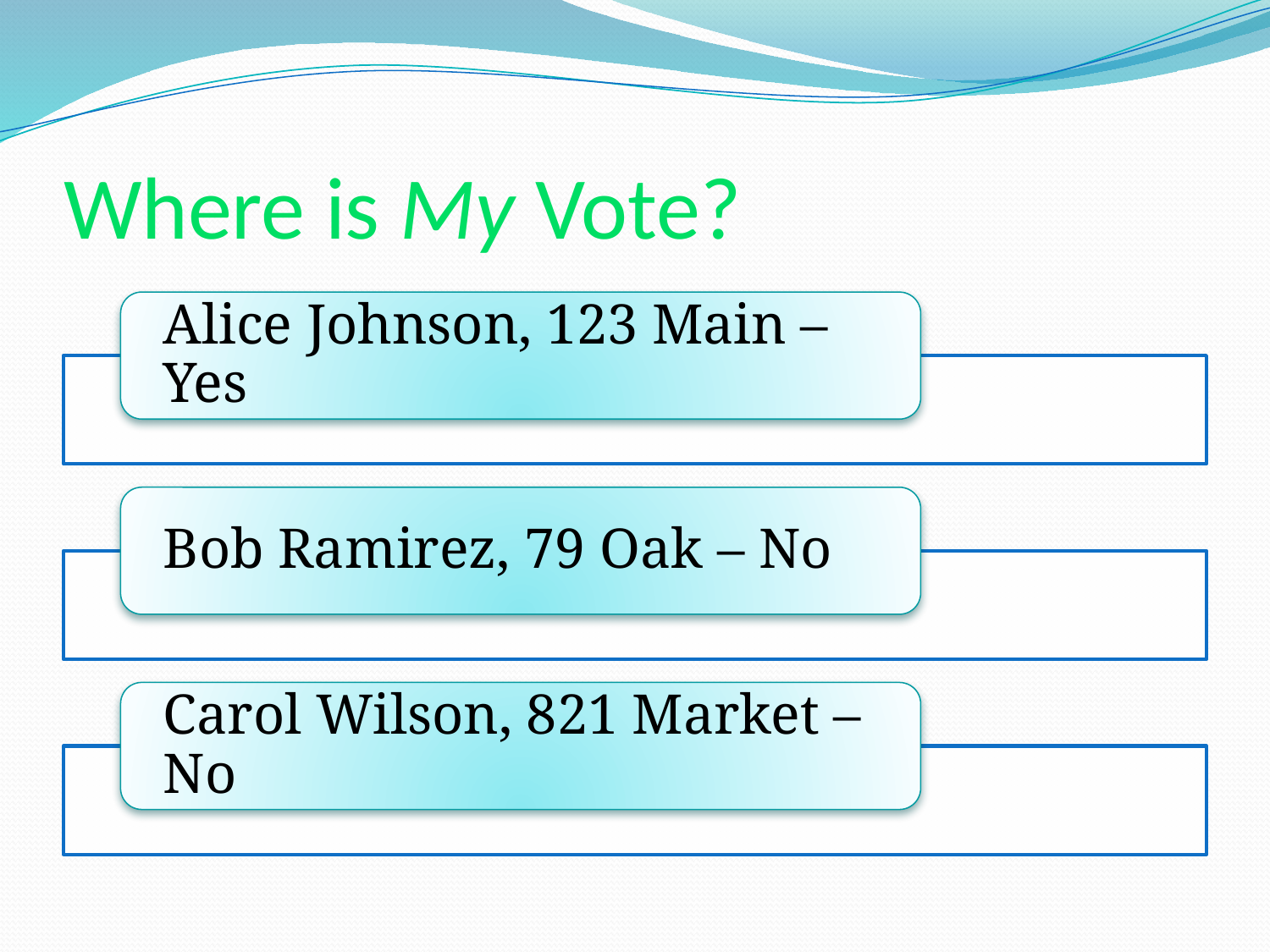

# Where is My Vote?
Alice Johnson, 123 Main – Yes
Bob Ramirez, 79 Oak – No
Carol Wilson, 821 Market – No